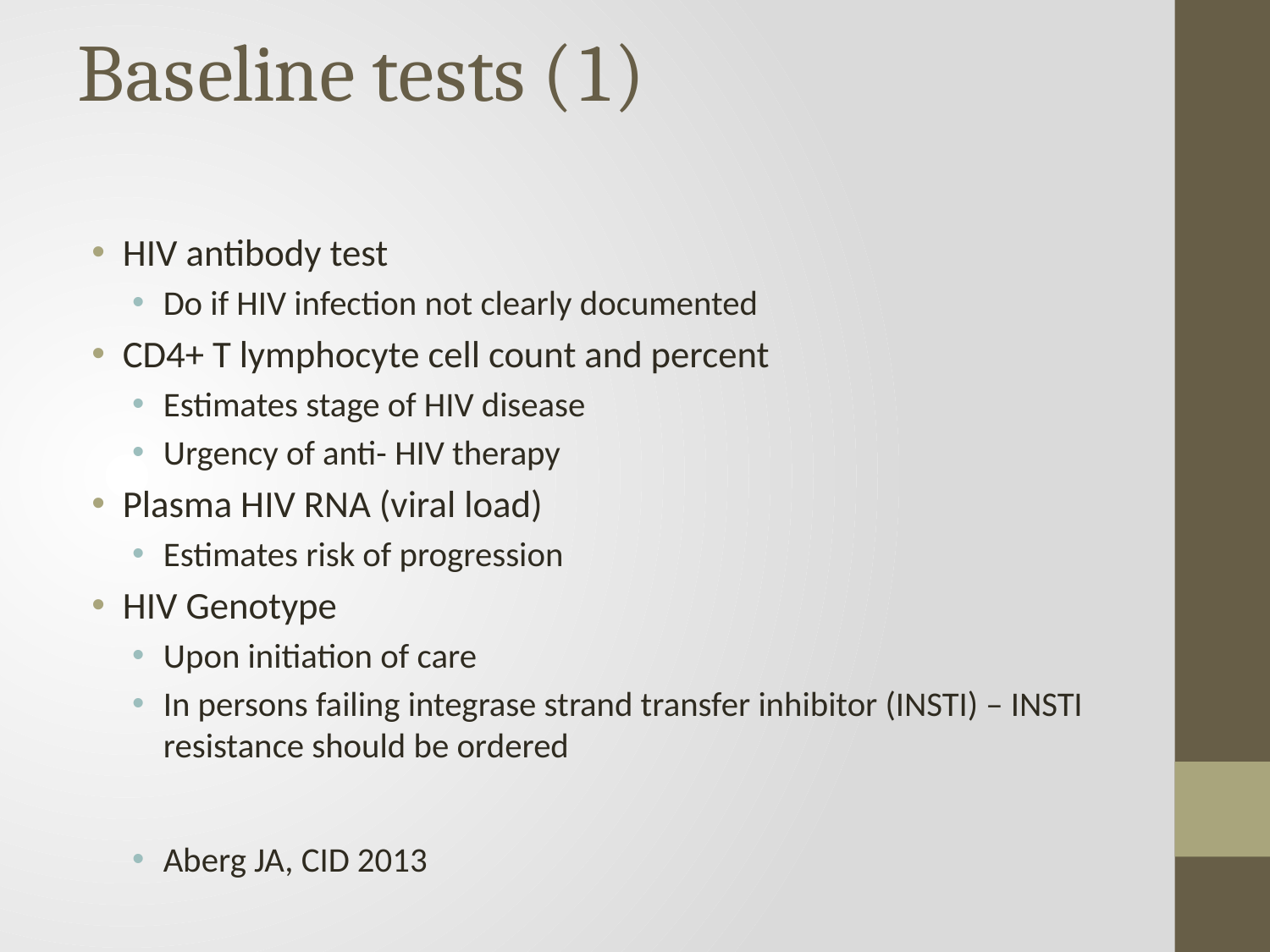

# Baseline tests (1)
HIV antibody test
Do if HIV infection not clearly documented
CD4+ T lymphocyte cell count and percent
Estimates stage of HIV disease
Urgency of anti- HIV therapy
Plasma HIV RNA (viral load)
Estimates risk of progression
HIV Genotype
Upon initiation of care
In persons failing integrase strand transfer inhibitor (INSTI) – INSTI resistance should be ordered

Aberg JA, CID 2013